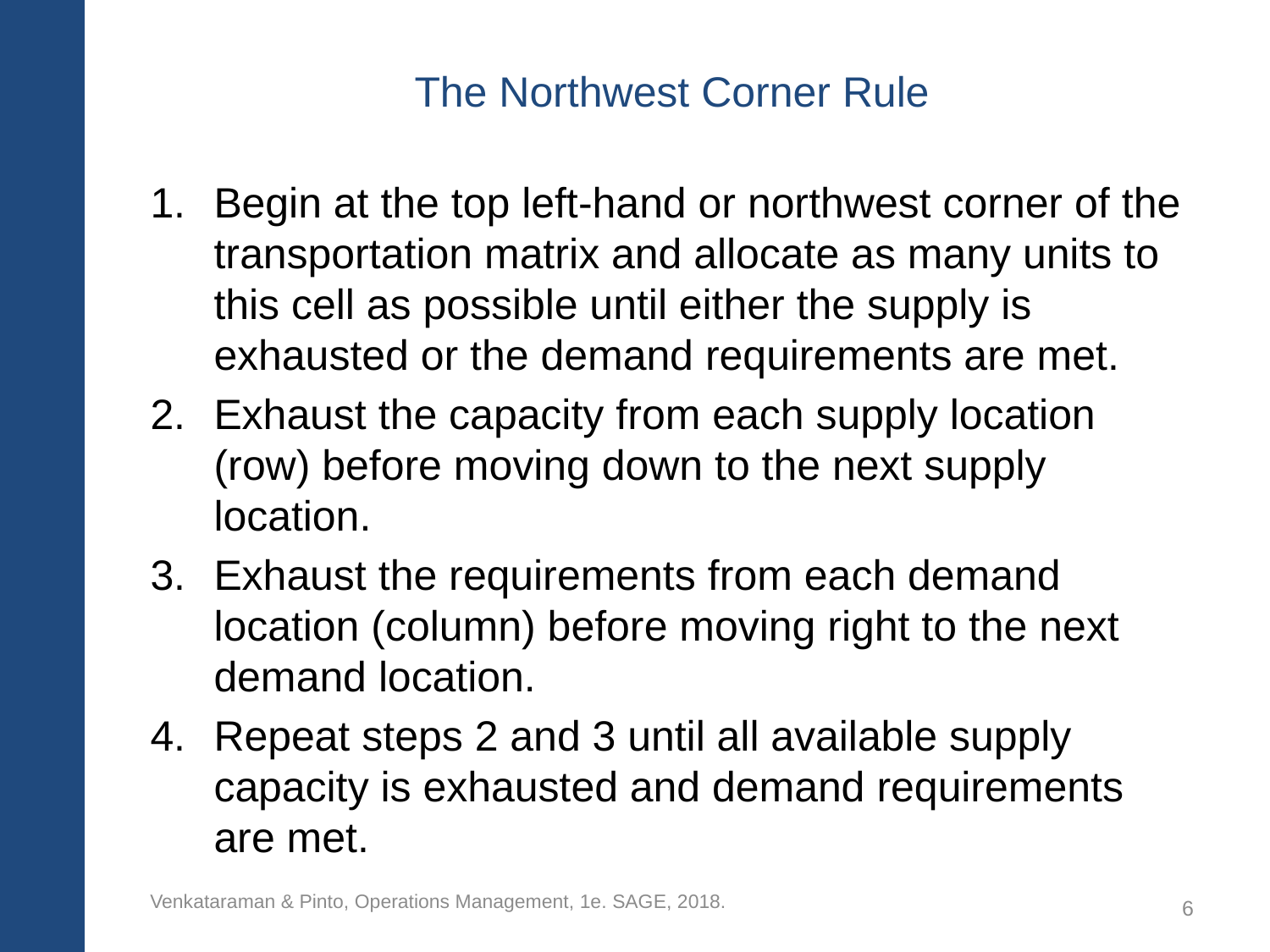

# The Northwest Corner Rule
Begin at the top left-hand or northwest corner of the transportation matrix and allocate as many units to this cell as possible until either the supply is exhausted or the demand requirements are met.
Exhaust the capacity from each supply location (row) before moving down to the next supply location.
Exhaust the requirements from each demand location (column) before moving right to the next demand location.
Repeat steps 2 and 3 until all available supply capacity is exhausted and demand requirements are met.
Venkataraman & Pinto, Operations Management, 1e. SAGE, 2018.
6